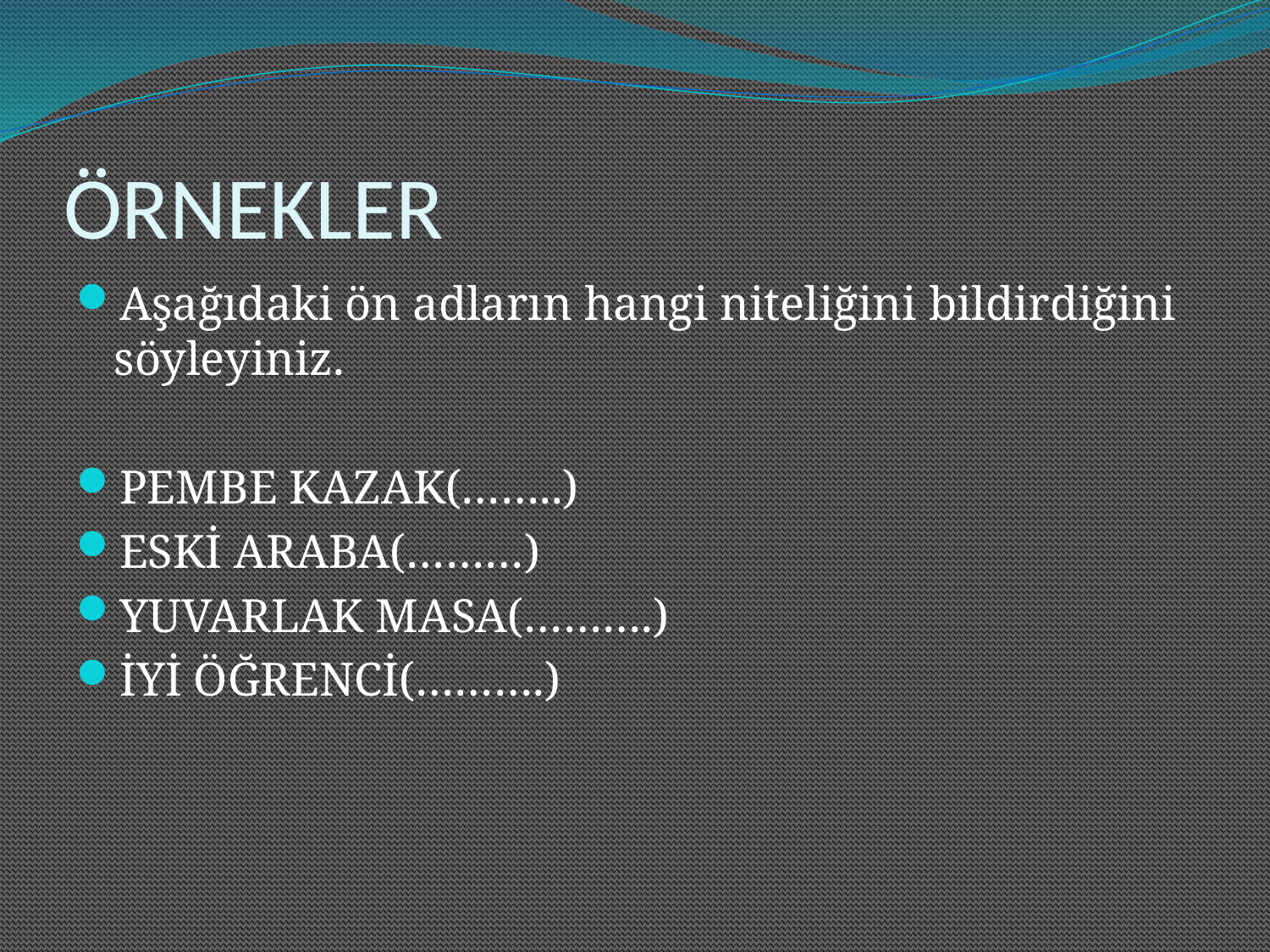

# ÖRNEKLER
Aşağıdaki ön adların hangi niteliğini bildirdiğini söyleyiniz.

PEMBE KAZAK(……..)
ESKİ ARABA(………)
YUVARLAK MASA(……….)
İYİ ÖĞRENCİ(……….)